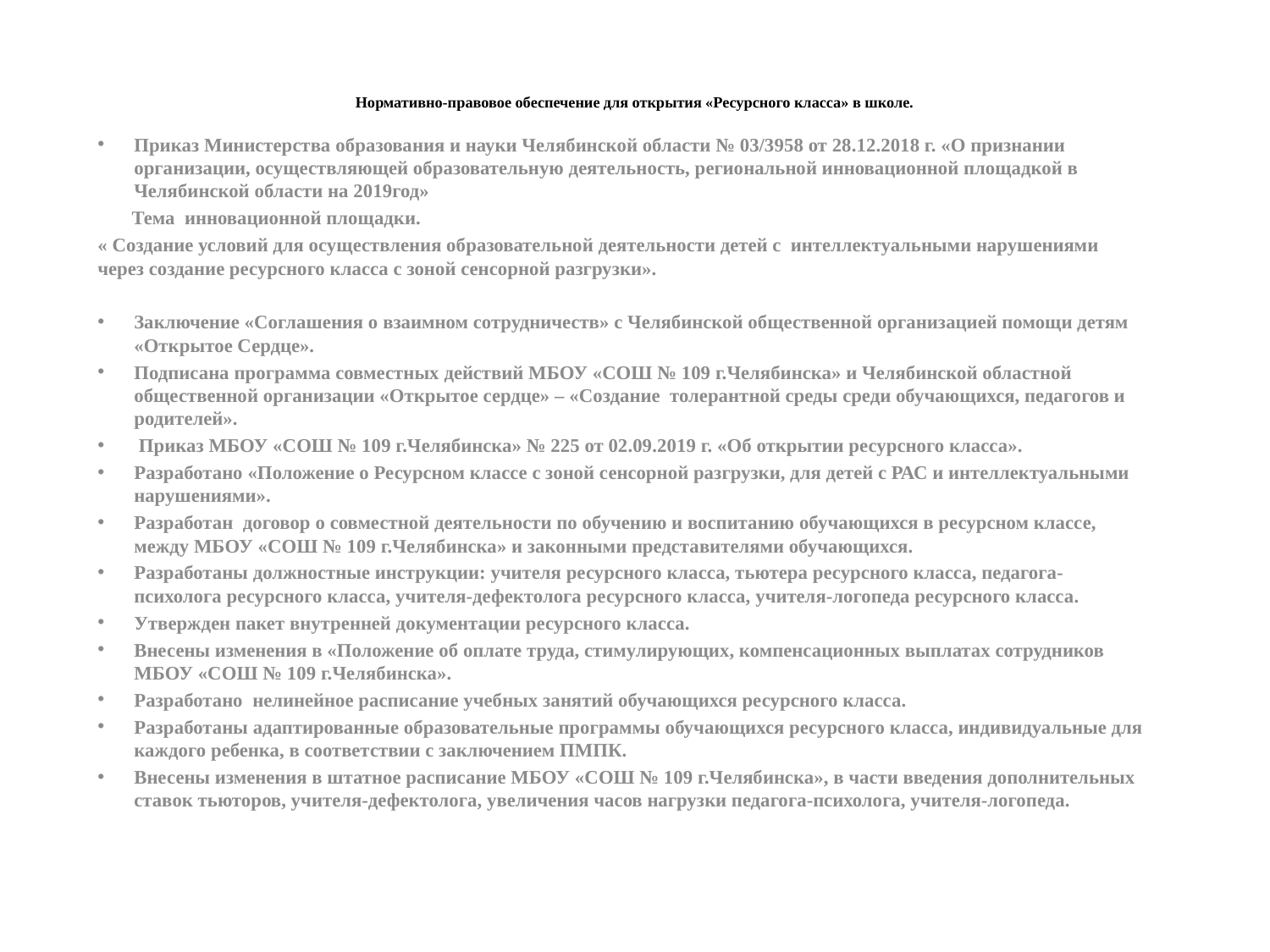

# Нормативно-правовое обеспечение для открытия «Ресурсного класса» в школе.
Приказ Министерства образования и науки Челябинской области № 03/3958 от 28.12.2018 г. «О признании организации, осуществляющей образовательную деятельность, региональной инновационной площадкой в Челябинской области на 2019год»
       Тема  инновационной площадки.
« Создание условий для осуществления образовательной деятельности детей с  интеллектуальными нарушениями через создание ресурсного класса с зоной сенсорной разгрузки».

Заключение «Соглашения о взаимном сотрудничеств» с Челябинской общественной организацией помощи детям «Открытое Сердце».
Подписана программа совместных действий МБОУ «СОШ № 109 г.Челябинска» и Челябинской областной общественной организации «Открытое сердце» – «Создание  толерантной среды среди обучающихся, педагогов и родителей».
 Приказ МБОУ «СОШ № 109 г.Челябинска» № 225 от 02.09.2019 г. «Об открытии ресурсного класса».
Разработано «Положение о Ресурсном классе с зоной сенсорной разгрузки, для детей с РАС и интеллектуальными нарушениями».
Разработан  договор о совместной деятельности по обучению и воспитанию обучающихся в ресурсном классе, между МБОУ «СОШ № 109 г.Челябинска» и законными представителями обучающихся.
Разработаны должностные инструкции: учителя ресурсного класса, тьютера ресурсного класса, педагога-психолога ресурсного класса, учителя-дефектолога ресурсного класса, учителя-логопеда ресурсного класса.
Утвержден пакет внутренней документации ресурсного класса.
Внесены изменения в «Положение об оплате труда, стимулирующих, компенсационных выплатах сотрудников МБОУ «СОШ № 109 г.Челябинска».
Разработано  нелинейное расписание учебных занятий обучающихся ресурсного класса.
Разработаны адаптированные образовательные программы обучающихся ресурсного класса, индивидуальные для каждого ребенка, в соответствии с заключением ПМПК.
Внесены изменения в штатное расписание МБОУ «СОШ № 109 г.Челябинска», в части введения дополнительных ставок тьюторов, учителя-дефектолога, увеличения часов нагрузки педагога-психолога, учителя-логопеда.